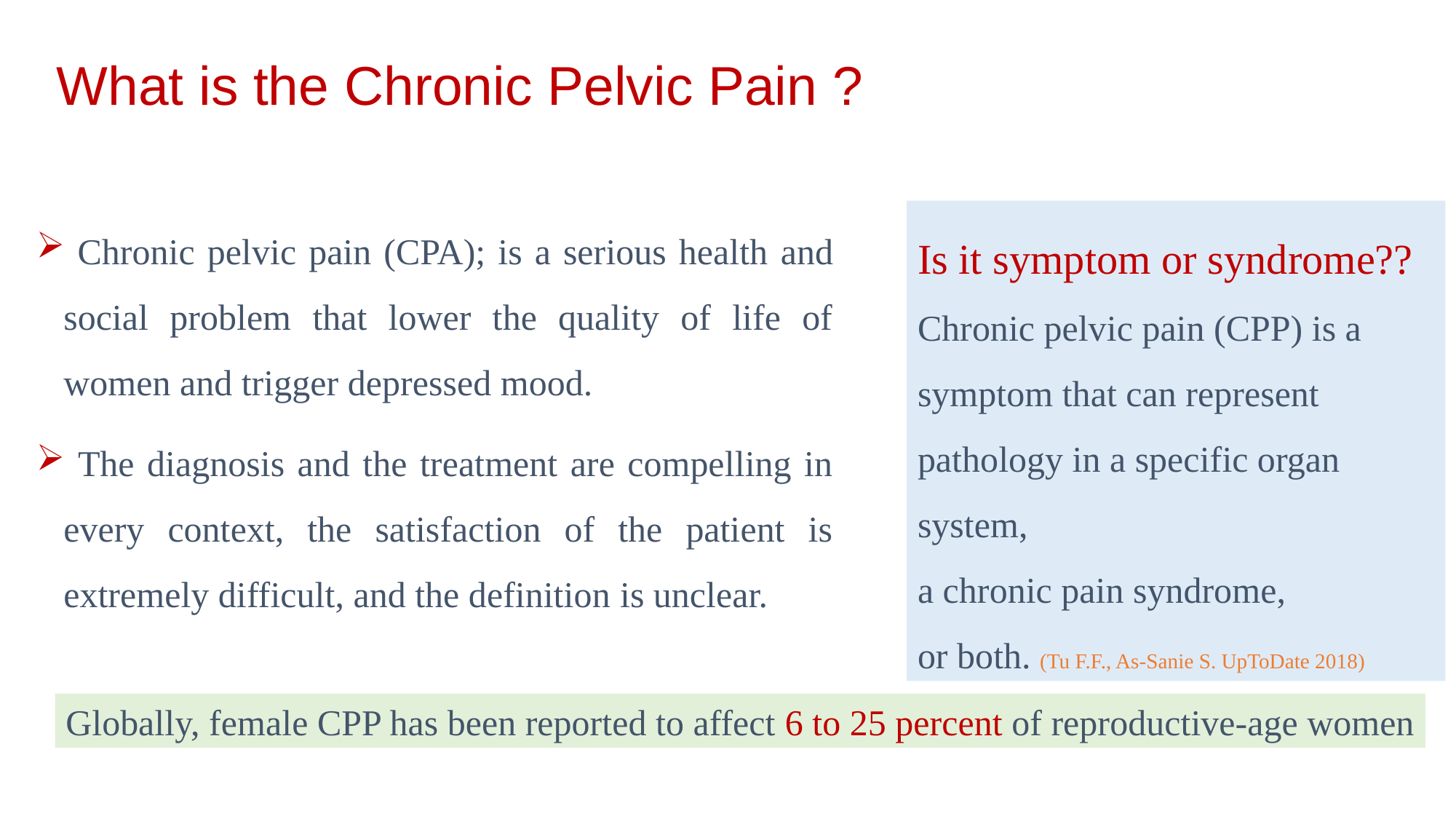

# What is the Chronic Pelvic Pain ?
 Chronic pelvic pain (CPA); is a serious health and social problem that lower the quality of life of women and trigger depressed mood.
 The diagnosis and the treatment are compelling in every context, the satisfaction of the patient is extremely difficult, and the definition is unclear.
Is it symptom or syndrome??
Chronic pelvic pain (CPP) is a symptom that can represent pathology in a specific organ system,
a chronic pain syndrome,
or both. (Tu F.F., As-Sanie S. UpToDate 2018)
Globally, female CPP has been reported to affect 6 to 25 percent of reproductive-age women